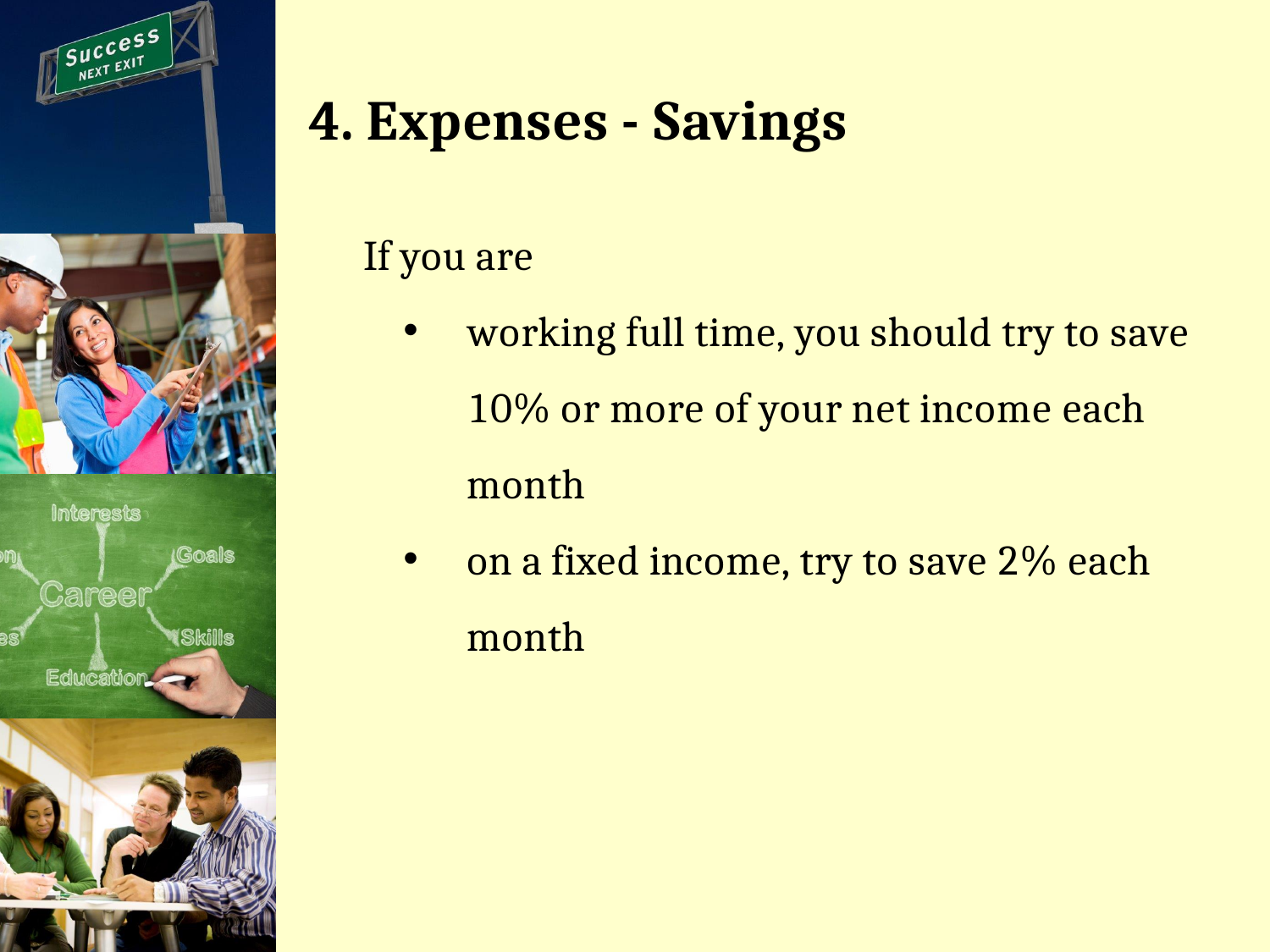

# 4. Expenses - Savings
If you are
working full time, you should try to save 10% or more of your net income each month
on a fixed income, try to save 2% each month